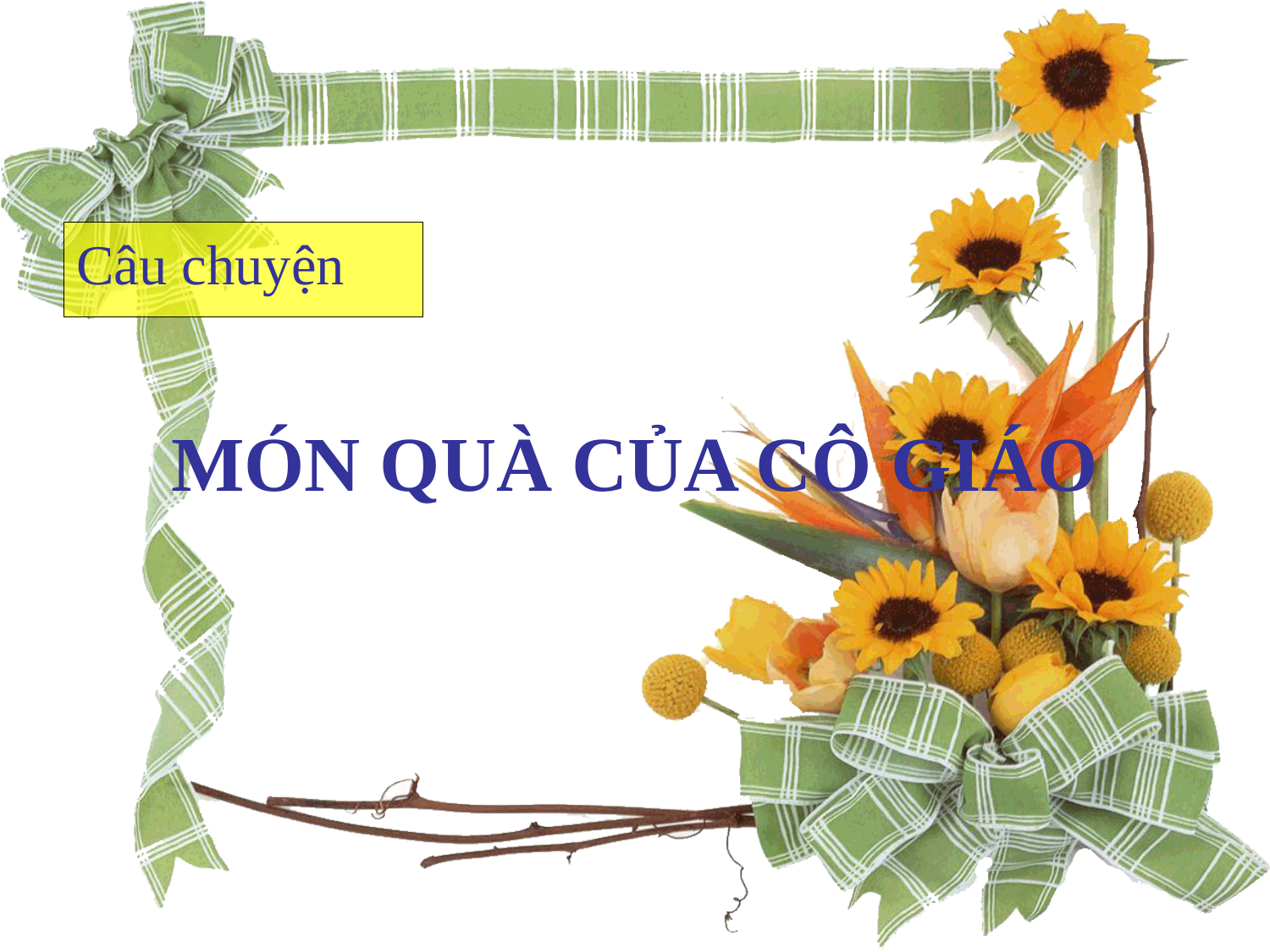

Câu chuyện
# MÓN QUÀ CỦA CÔ GIÁO